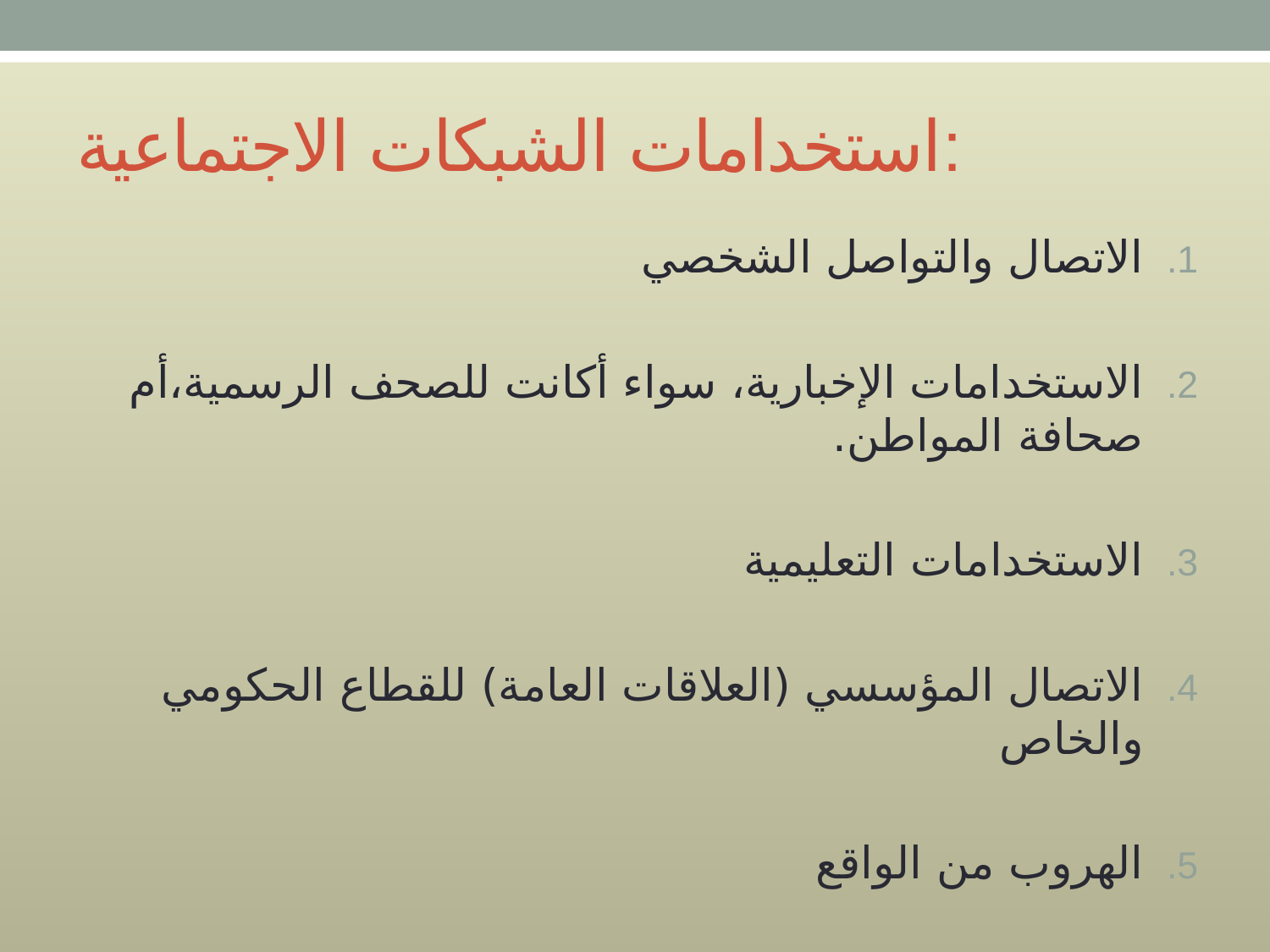

# استخدامات الشبكات الاجتماعية:
الاتصال والتواصل الشخصي

الاستخدامات الإخبارية، سواء أكانت للصحف الرسمية،أم صحافة المواطن.

الاستخدامات التعليمية

الاتصال المؤسسي (العلاقات العامة) للقطاع الحكومي والخاص

الهروب من الواقع